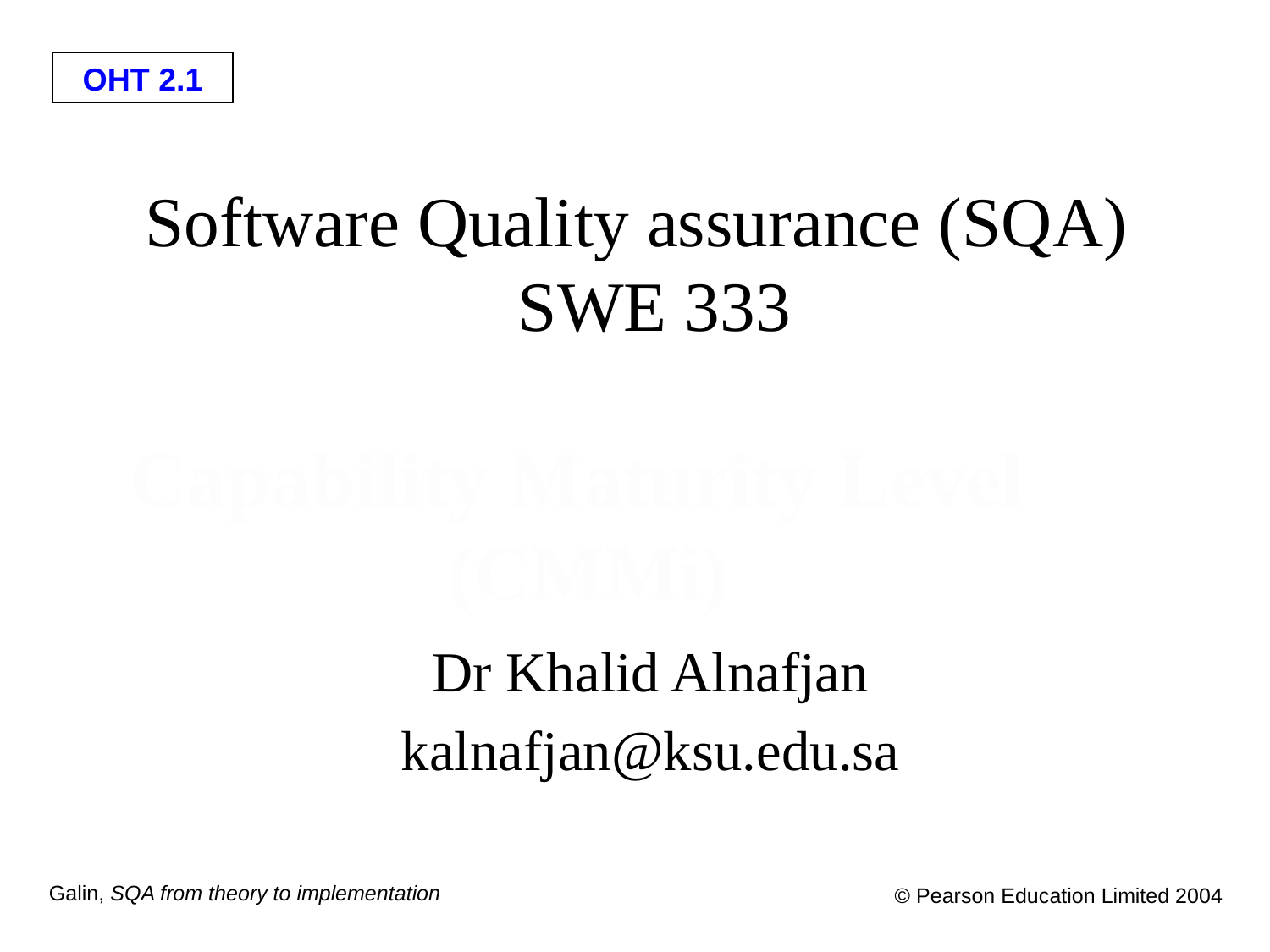

# Software Quality assurance (SQA) SWE 333
Capability Maturity Level
(CMMi)

Dr Khalid Alnafjan
kalnafjan@ksu.edu.sa